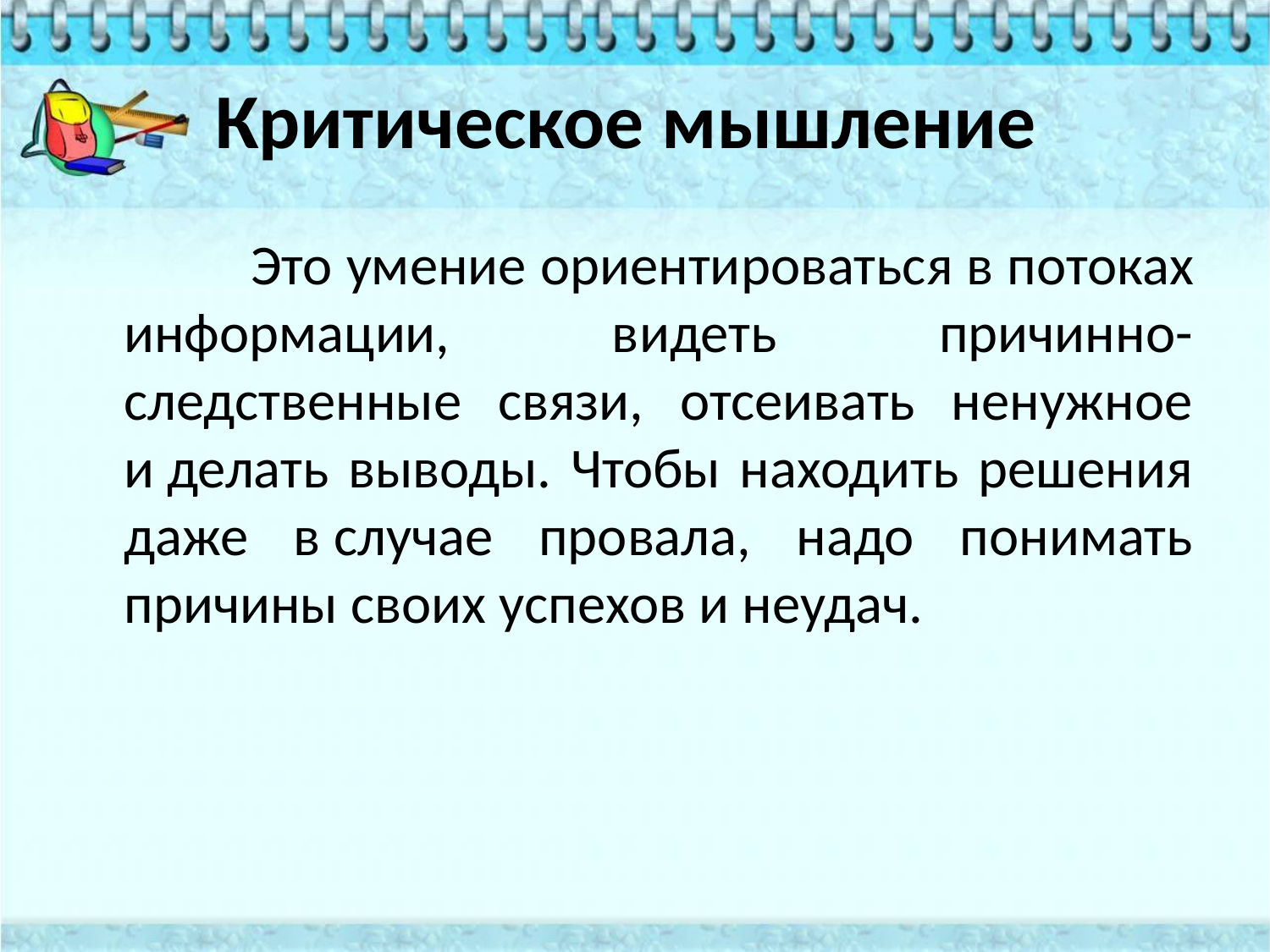

# Критическое мышление
		Это умение ориентироваться в потоках информации, видеть причинно-следственные связи, отсеивать ненужное и делать выводы. Чтобы находить решения даже в случае провала, надо понимать причины своих успехов и неудач.